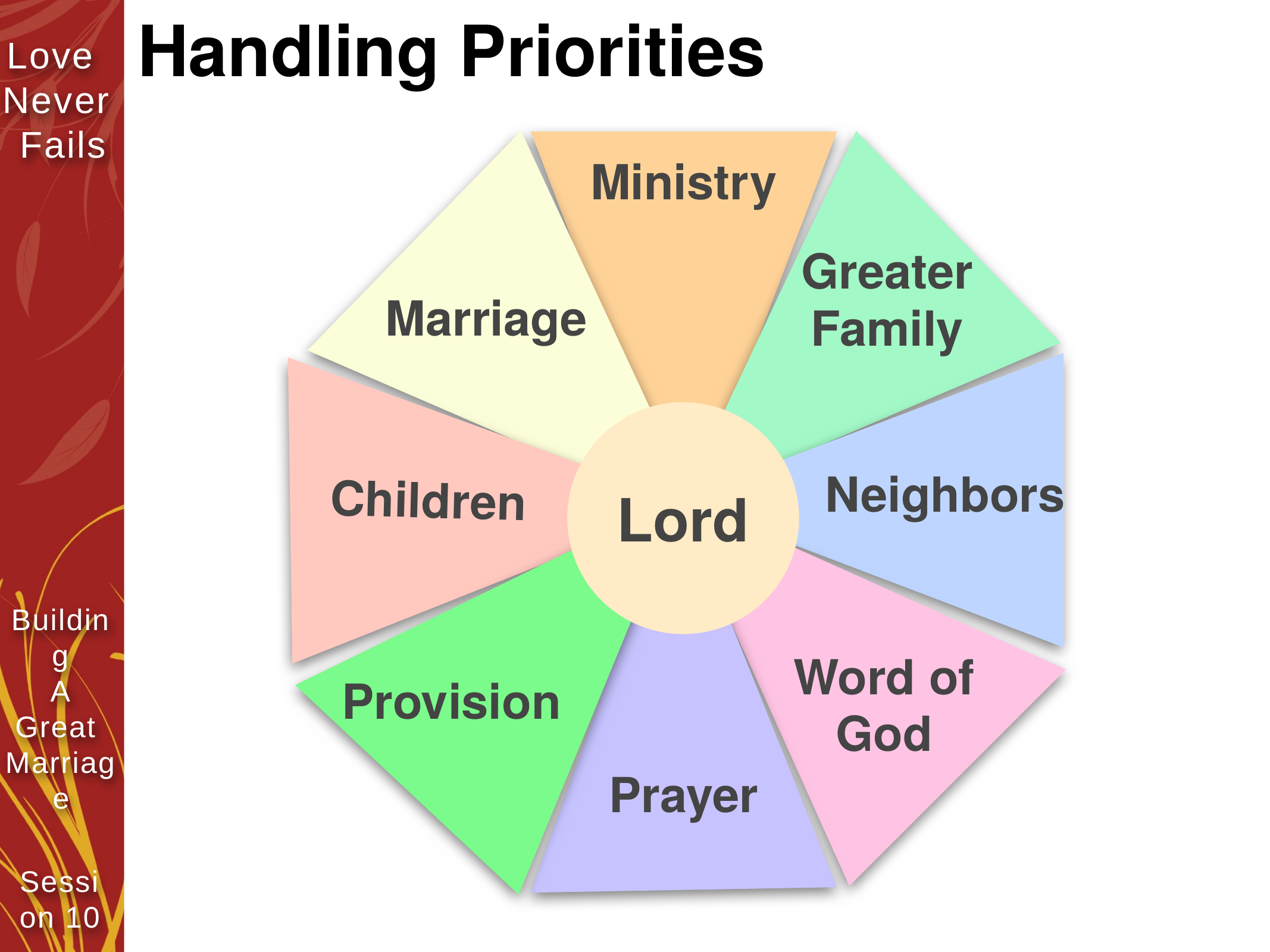

# Handling Priorities

Marriage

Greater Family

Ministry

Children

Neighbors

Word of God

Provision
Lord

Prayer